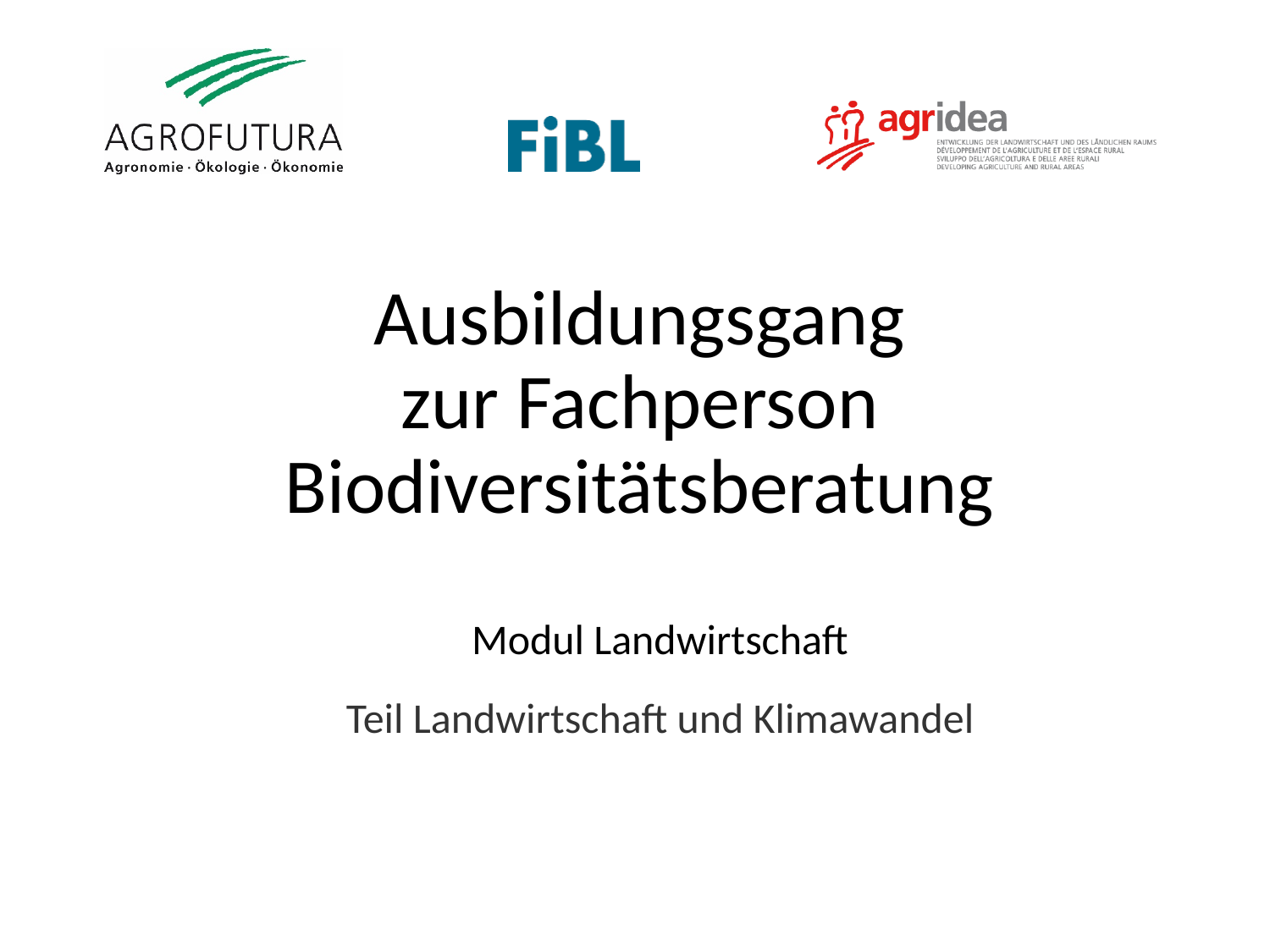

# Ausbildungsgang zur Fachperson Biodiversitätsberatung
Modul Landwirtschaft
Teil Landwirtschaft und Klimawandel